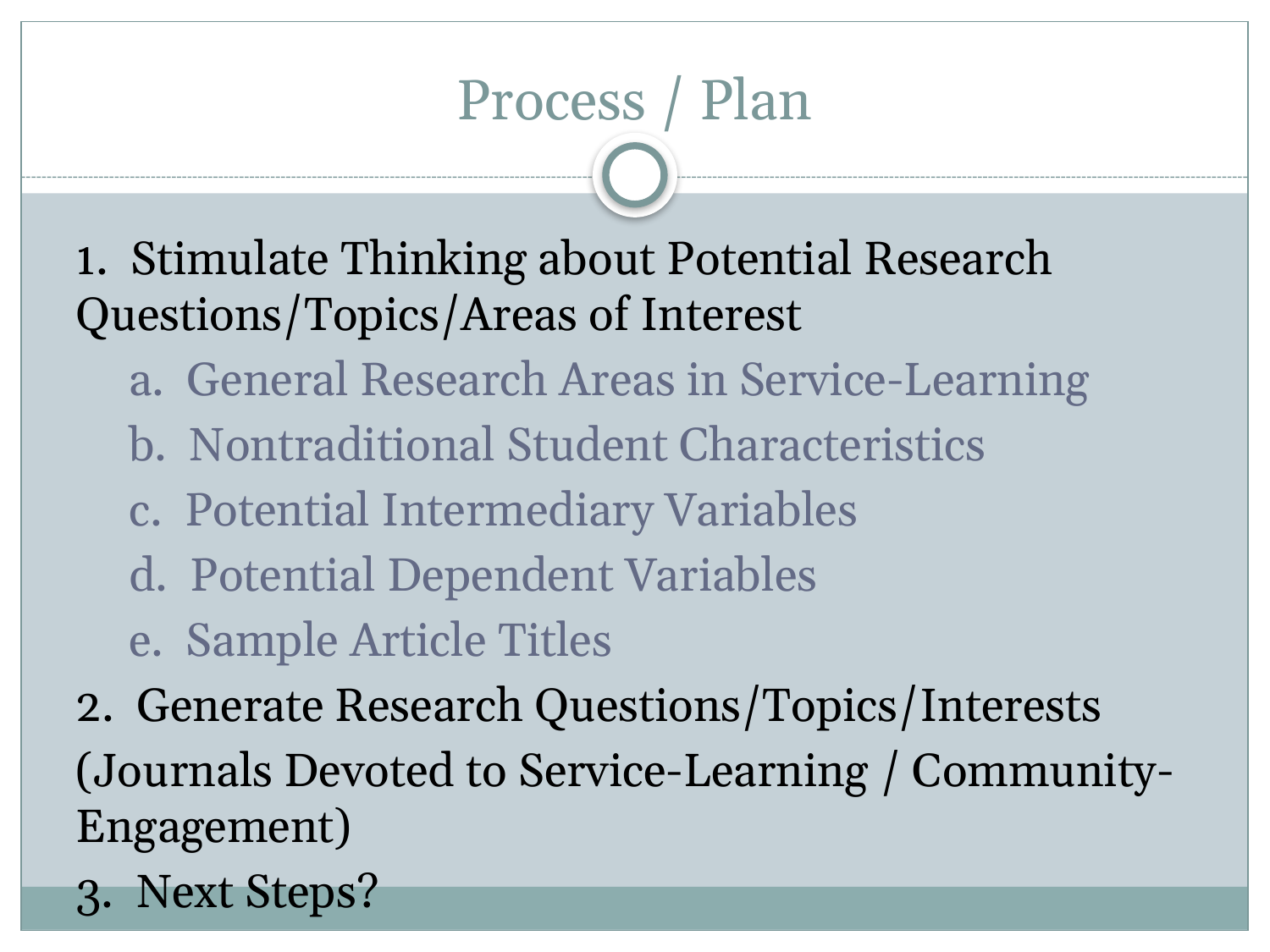

# Process / Plan
1.  Stimulate Thinking about Potential Research     Questions/Topics/Areas of Interest
a.  General Research Areas in Service-Learning
b.  Nontraditional Student Characteristics
c.  Potential Intermediary Variables
d.  Potential Dependent Variables
e.  Sample Article Titles
2.  Generate Research Questions/Topics/Interests
(Journals Devoted to Service-Learning / Community-Engagement)
3.  Next Steps?